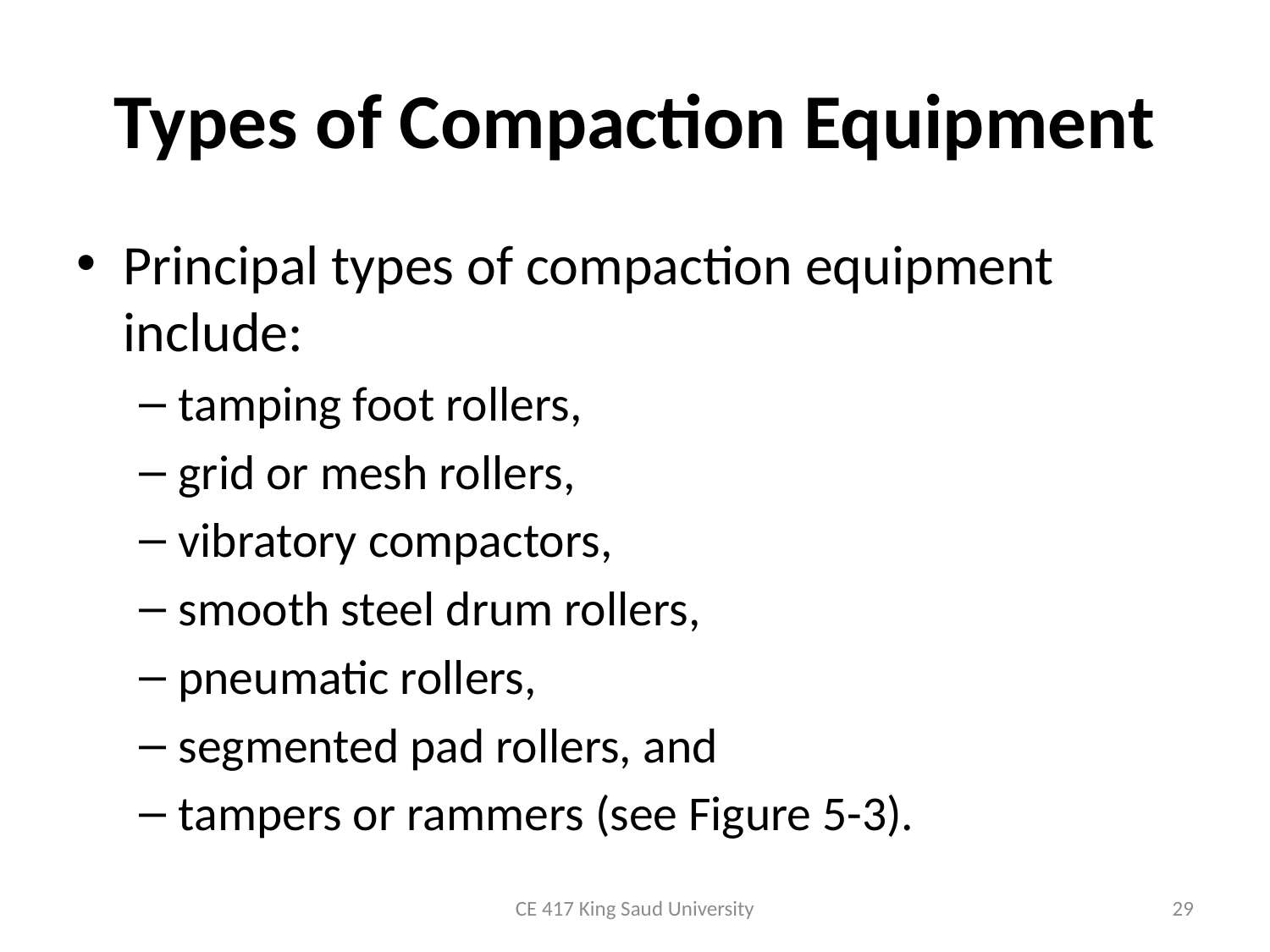

# Types of Compaction Equipment
Principal types of compaction equipment include:
tamping foot rollers,
grid or mesh rollers,
vibratory compactors,
smooth steel drum rollers,
pneumatic rollers,
segmented pad rollers, and
tampers or rammers (see Figure 5-3).
CE 417 King Saud University
29